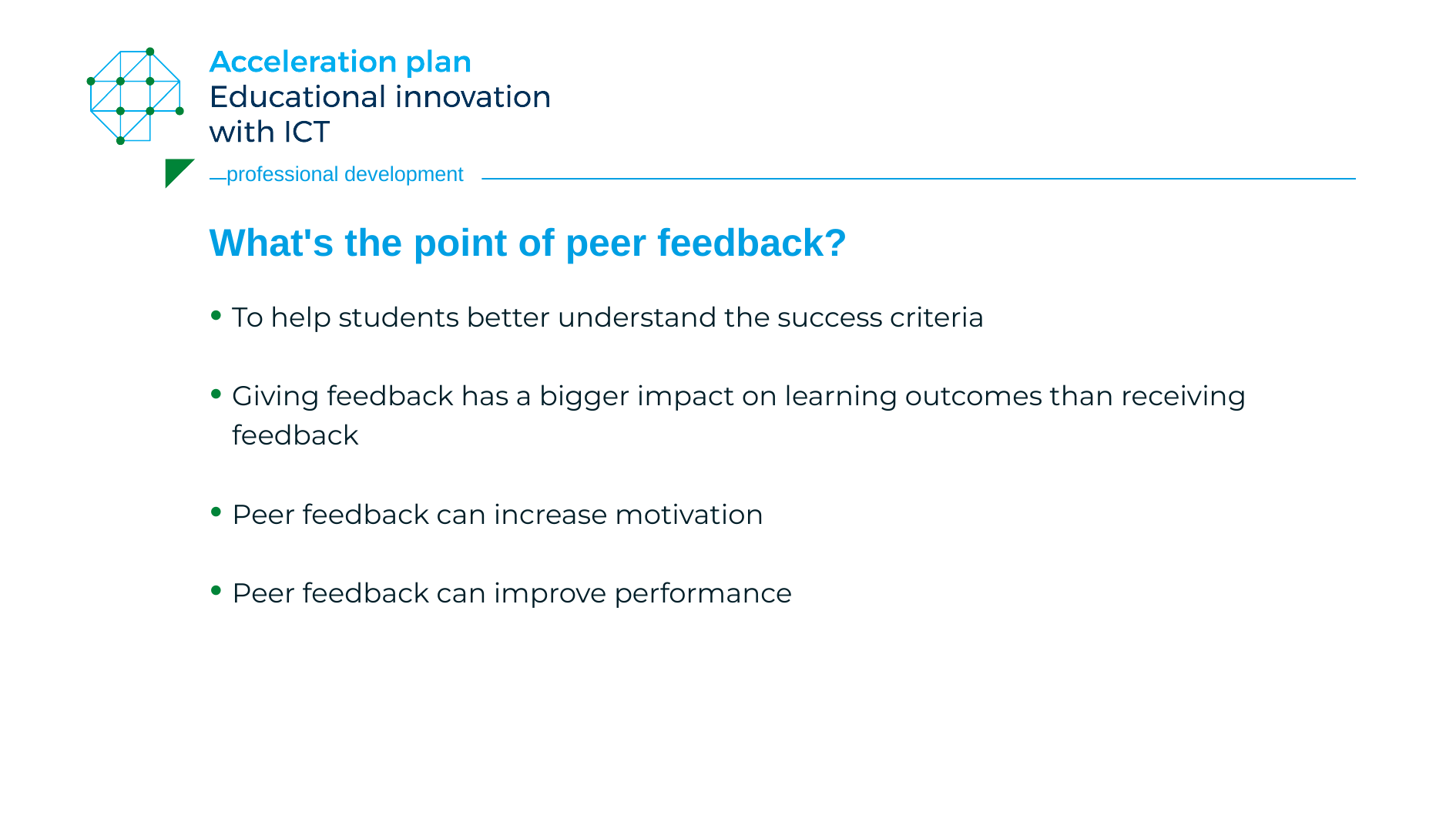

# What's the point of peer feedback?
To help students better understand the success criteria

Giving feedback has a bigger impact on learning outcomes than receiving feedback

Peer feedback can increase motivation

Peer feedback can improve performance